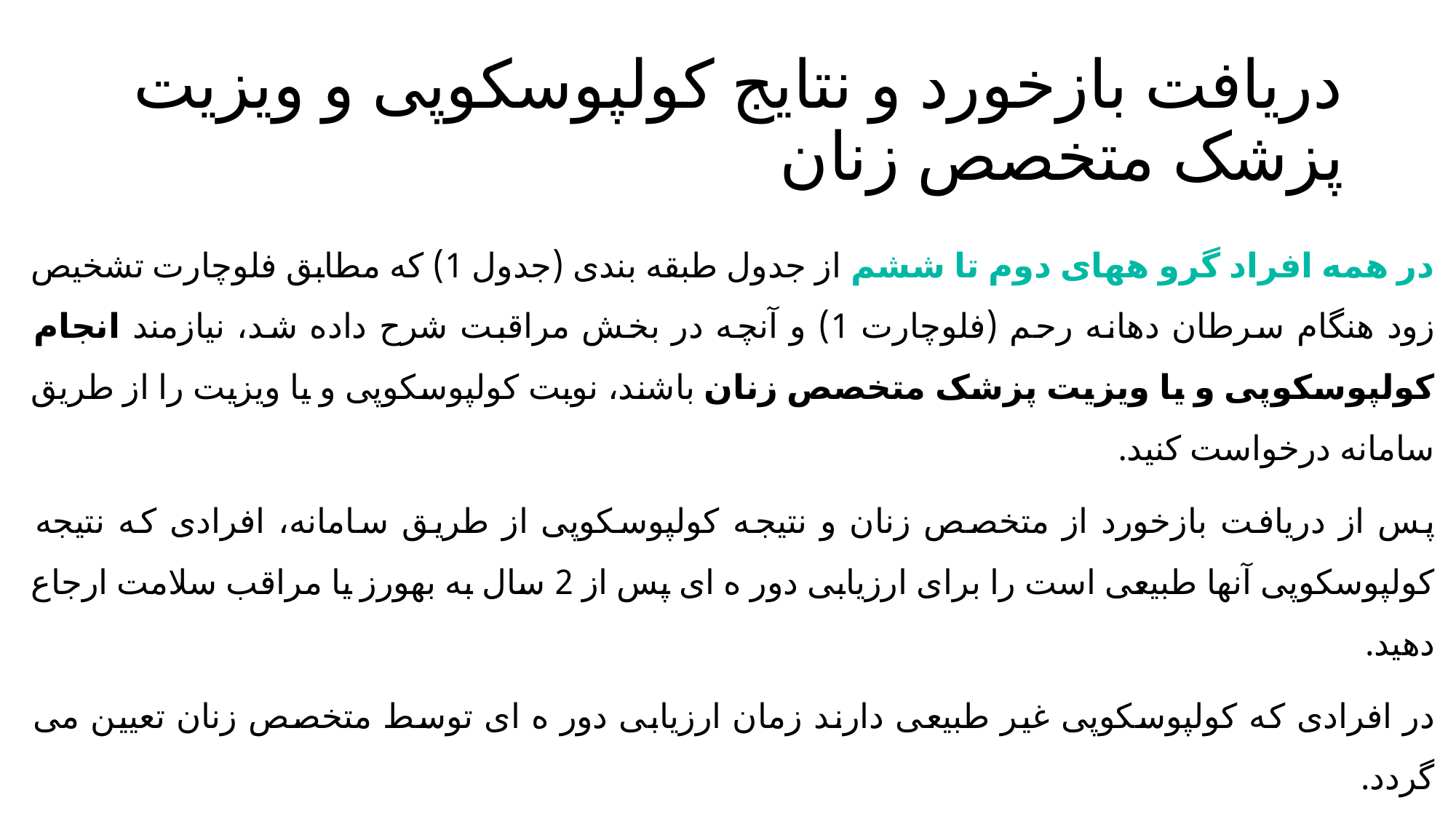

# دریافت بازخورد و نتایج کولپوسکوپی و ویزیت پزشک متخصص زنان
در همه افراد گرو ههای دوم تا ششم از جدول طبقه بندی (جدول 1) که مطابق فلوچارت تشخیص زود هنگام سرطان دهانه رحم (فلوچارت 1) و آنچه در بخش مراقبت شرح داده شد، نیازمند انجام کولپوسکوپی و یا ویزیت پزشک متخصص زنان باشند، نوبت کولپوسکوپی و یا ویزیت را از طریق سامانه درخواست کنید.
پس از دریافت بازخورد از متخصص زنان و نتیجه کولپوسکوپی از طریق سامانه، افرادی که نتیجه کولپوسکوپی آنها طبیعی است را برای ارزیابی دور ه ای پس از 2 سال به بهورز یا مراقب سلامت ارجاع دهید.
در افرادی که کولپوسکوپی غیر طبیعی دارند زمان ارزیابی دور ه ای توسط متخصص زنان تعیین می گردد.